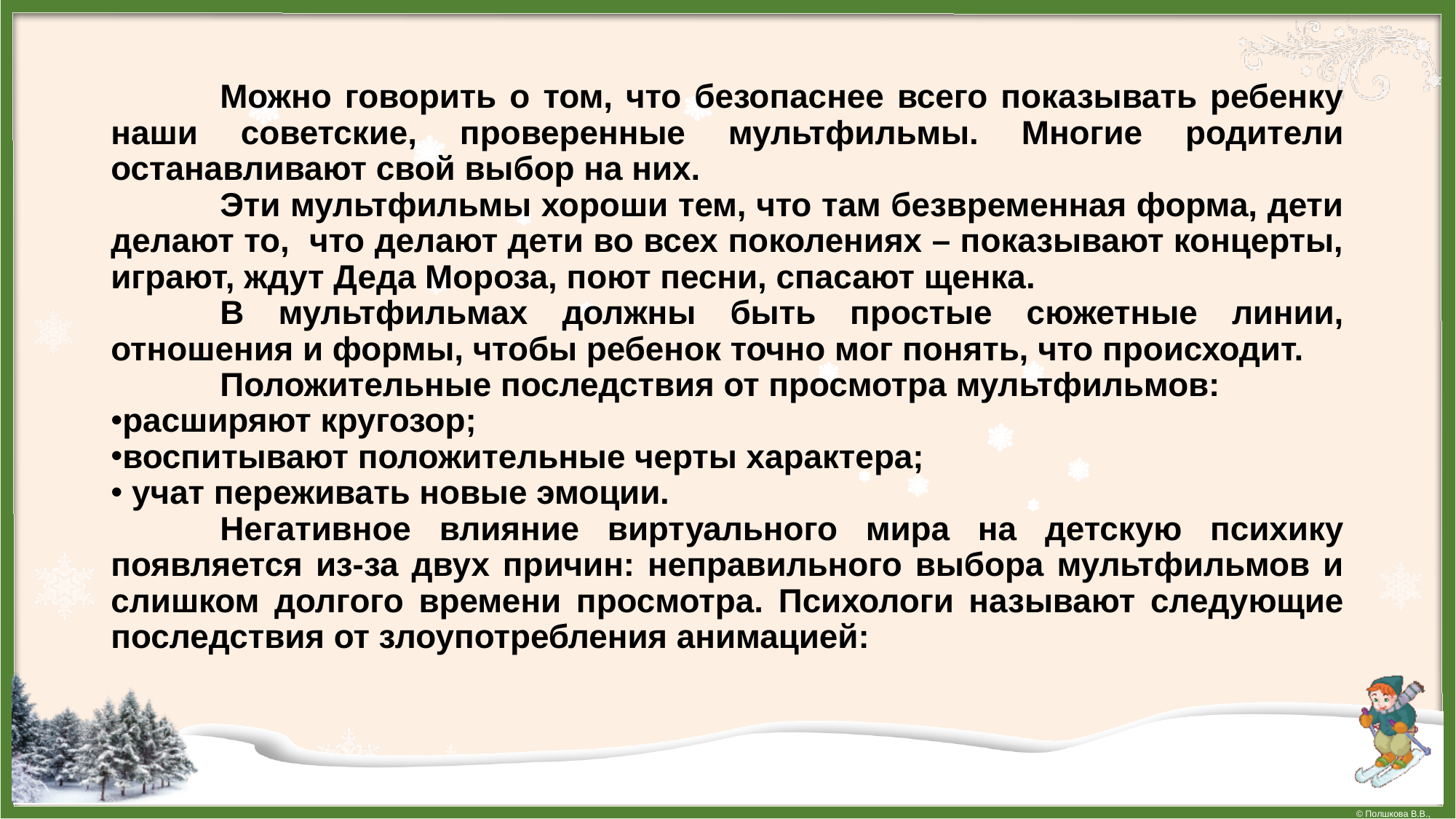

Можно говорить о том, что безопаснее всего показывать ребенку наши советские, проверенные мультфильмы. Многие родители останавливают свой выбор на них.
	Эти мультфильмы хороши тем, что там безвременная форма, дети делают то,  что делают дети во всех поколениях – показывают концерты, играют, ждут Деда Мороза, поют песни, спасают щенка.
	В мультфильмах должны быть простые сюжетные линии, отношения и формы, чтобы ребенок точно мог понять, что происходит.
	Положительные последствия от просмотра мультфильмов:
расширяют кругозор;
воспитывают положительные черты характера;
 учат переживать новые эмоции.
	Негативное влияние виртуального мира на детскую психику появляется из-за двух причин: неправильного выбора мультфильмов и слишком долгого времени просмотра. Психологи называют следующие последствия от злоупотребления анимацией: